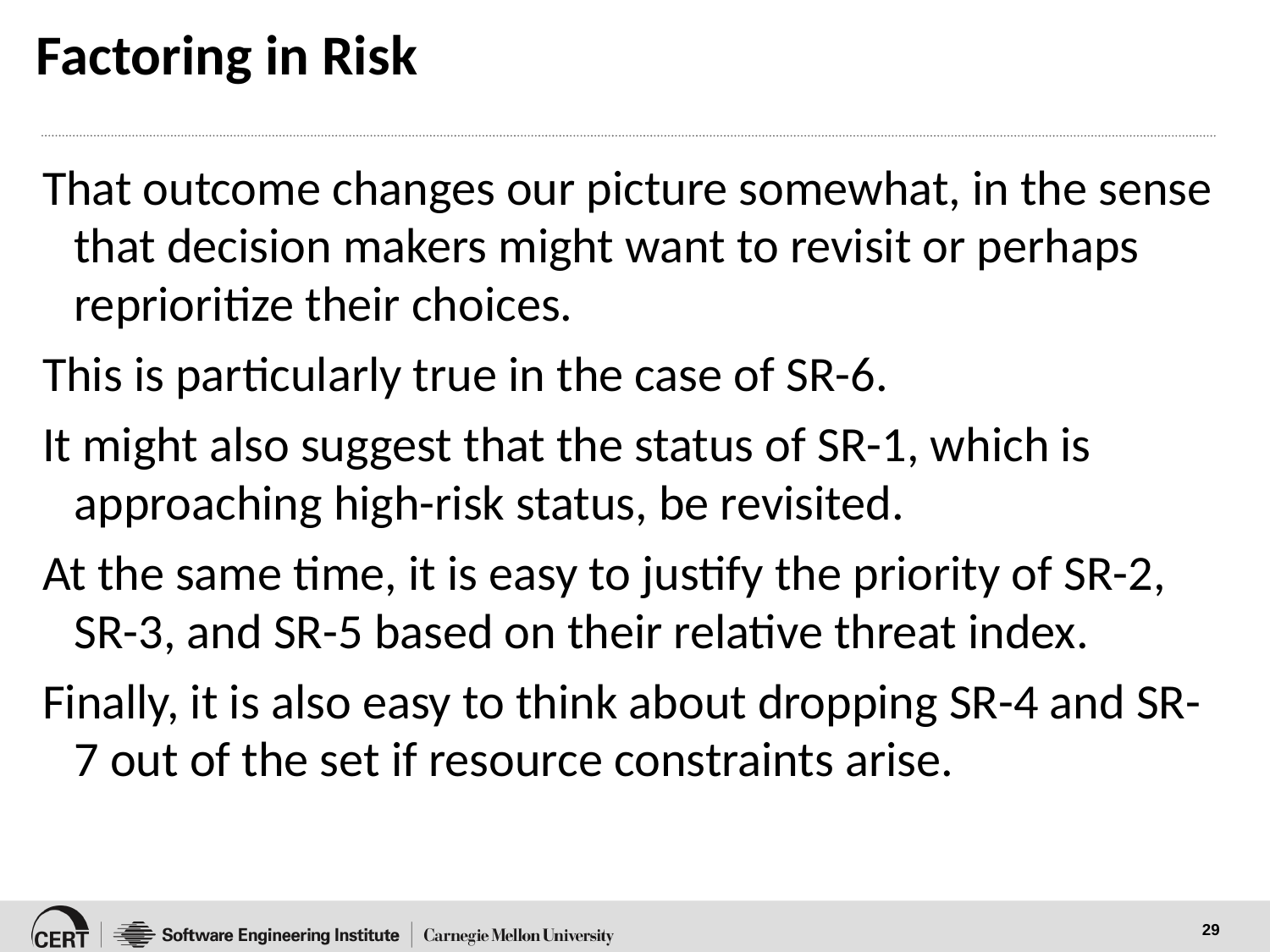

# Factoring in Risk
That outcome changes our picture somewhat, in the sense that decision makers might want to revisit or perhaps reprioritize their choices.
This is particularly true in the case of SR-6.
It might also suggest that the status of SR-1, which is approaching high-risk status, be revisited.
At the same time, it is easy to justify the priority of SR-2, SR-3, and SR-5 based on their relative threat index.
Finally, it is also easy to think about dropping SR-4 and SR-7 out of the set if resource constraints arise.